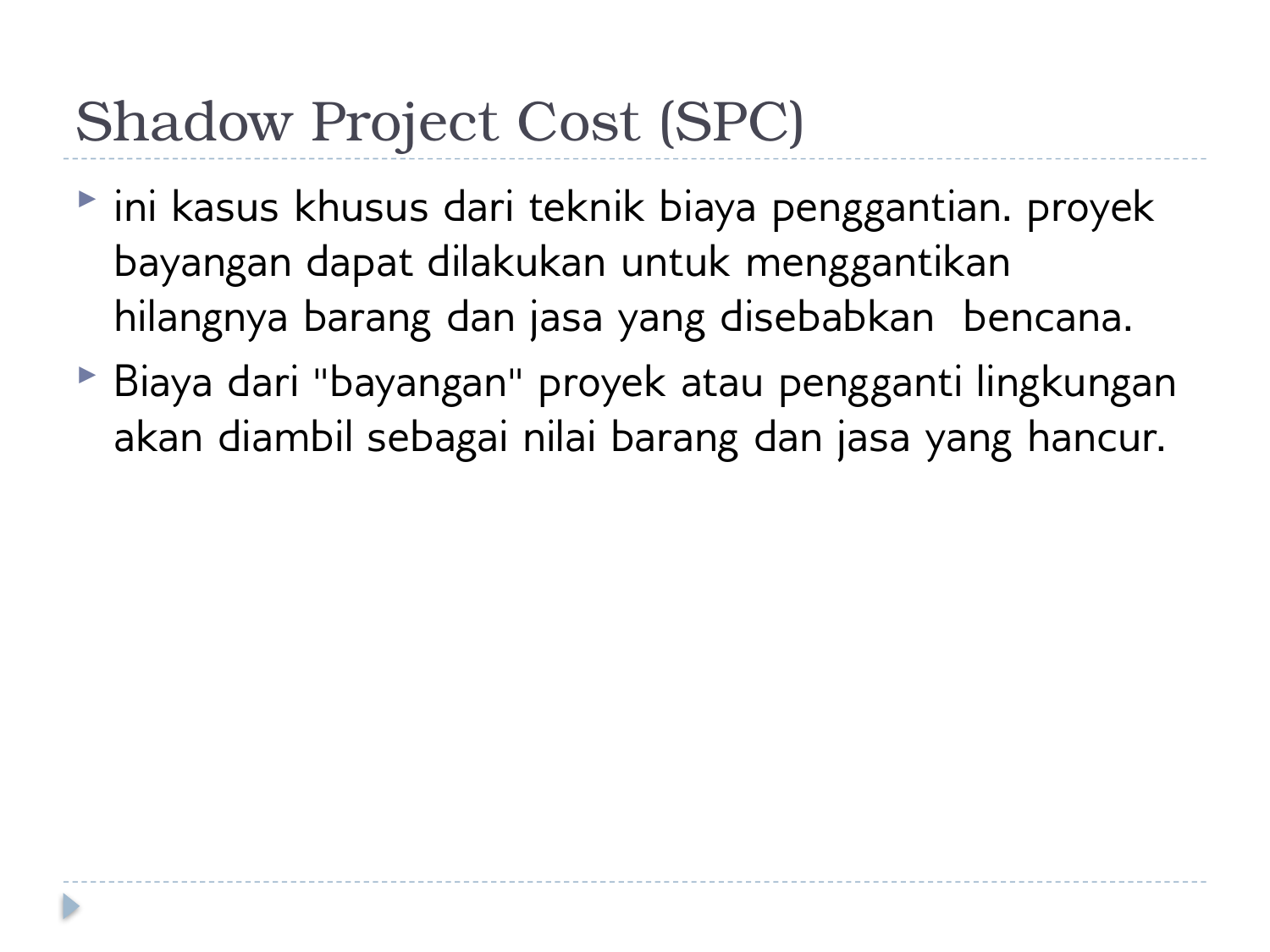

# Shadow Project Cost (SPC)
ini kasus khusus dari teknik biaya penggantian. proyek bayangan dapat dilakukan untuk menggantikan hilangnya barang dan jasa yang disebabkan  bencana.
Biaya dari "bayangan" proyek atau pengganti lingkungan akan diambil sebagai nilai barang dan jasa yang hancur.